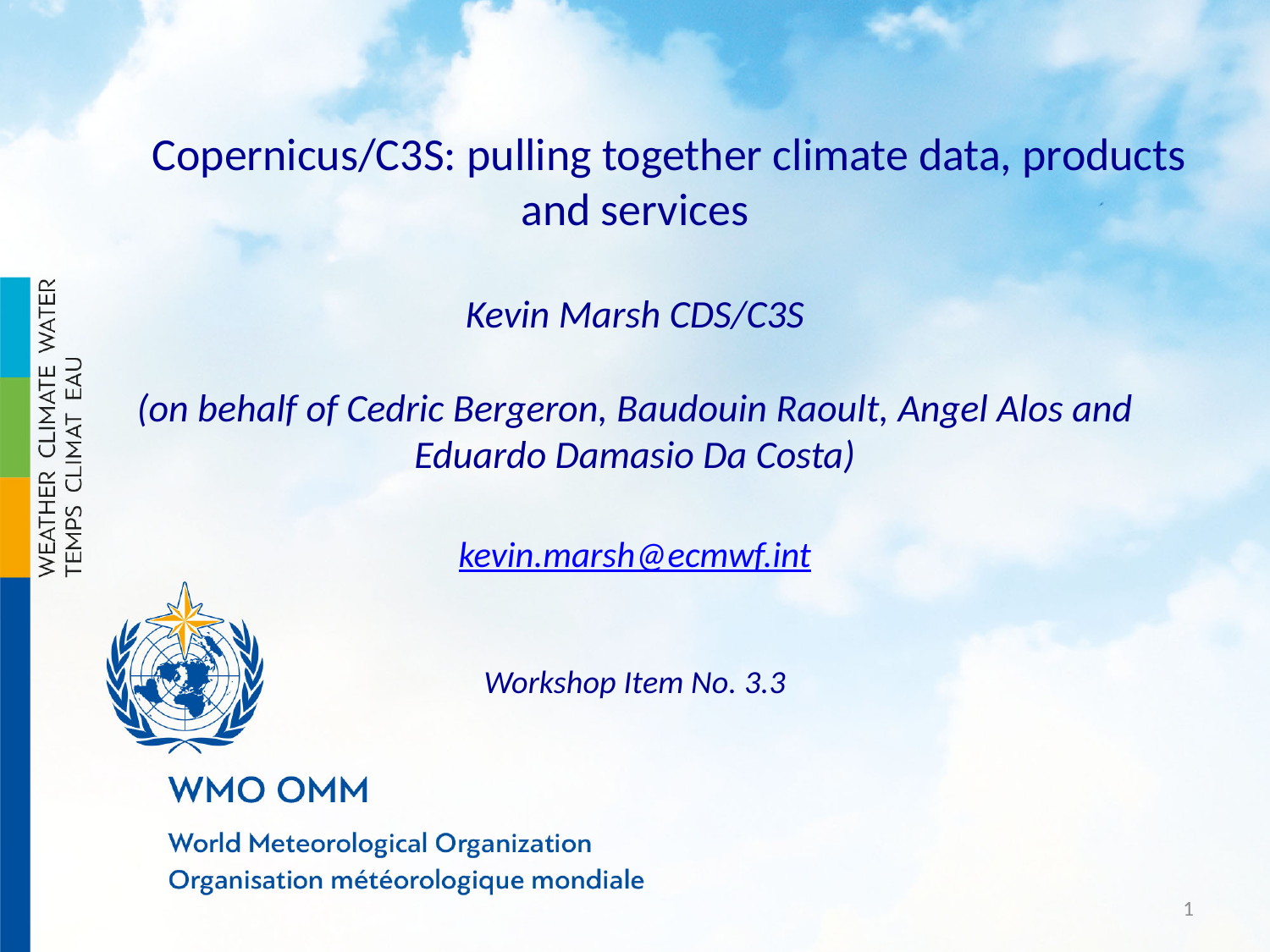

Copernicus/C3S: pulling together climate data, products and services

Kevin Marsh CDS/C3S

(on behalf of Cedric Bergeron, Baudouin Raoult, Angel Alos and Eduardo Damasio Da Costa)

kevin.marsh@ecmwf.int

Workshop Item No. 3.3
1